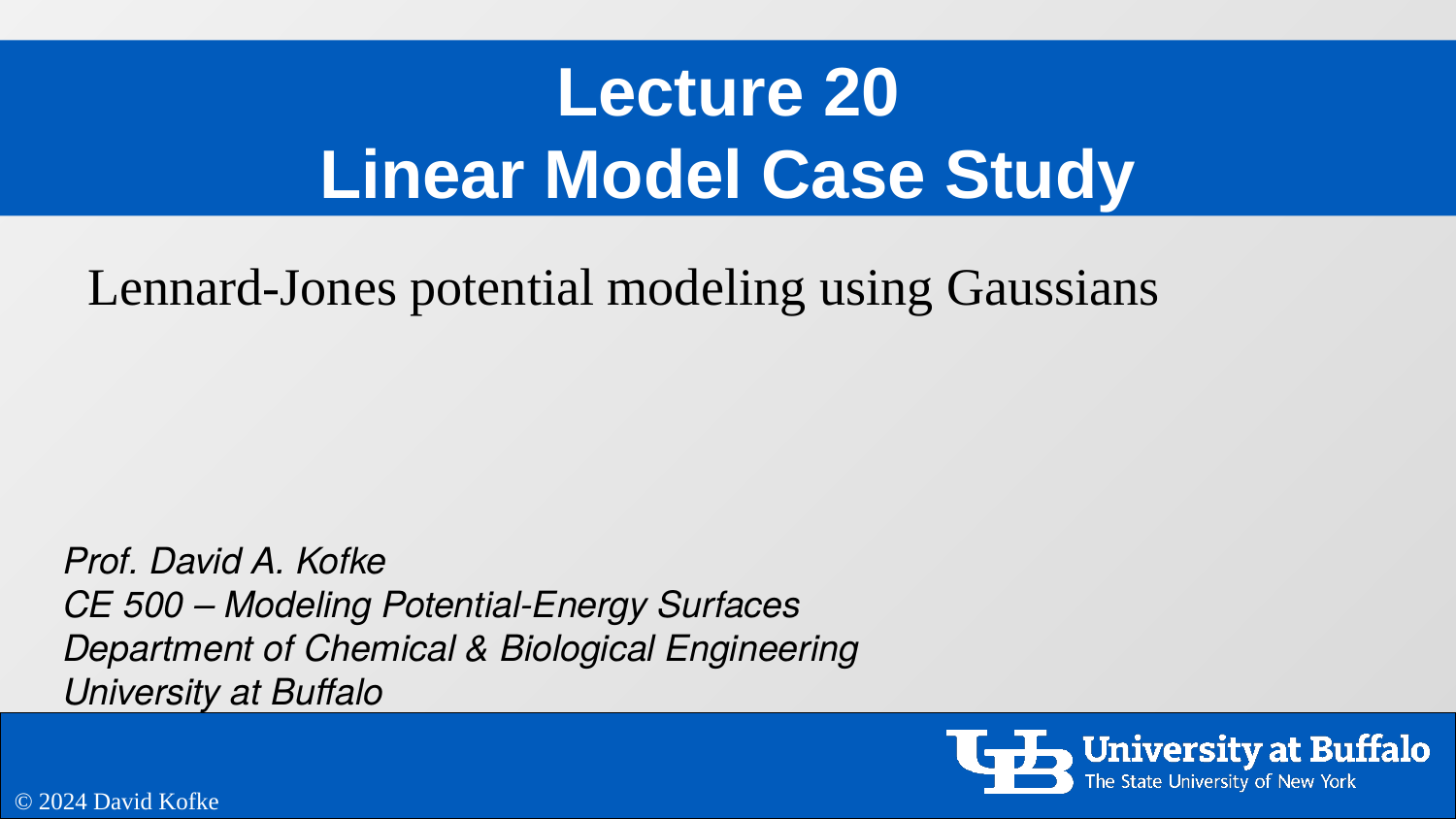

# Lecture 20 Linear Model Case Study
Lennard-Jones potential modeling using Gaussians
© 2024 David Kofke